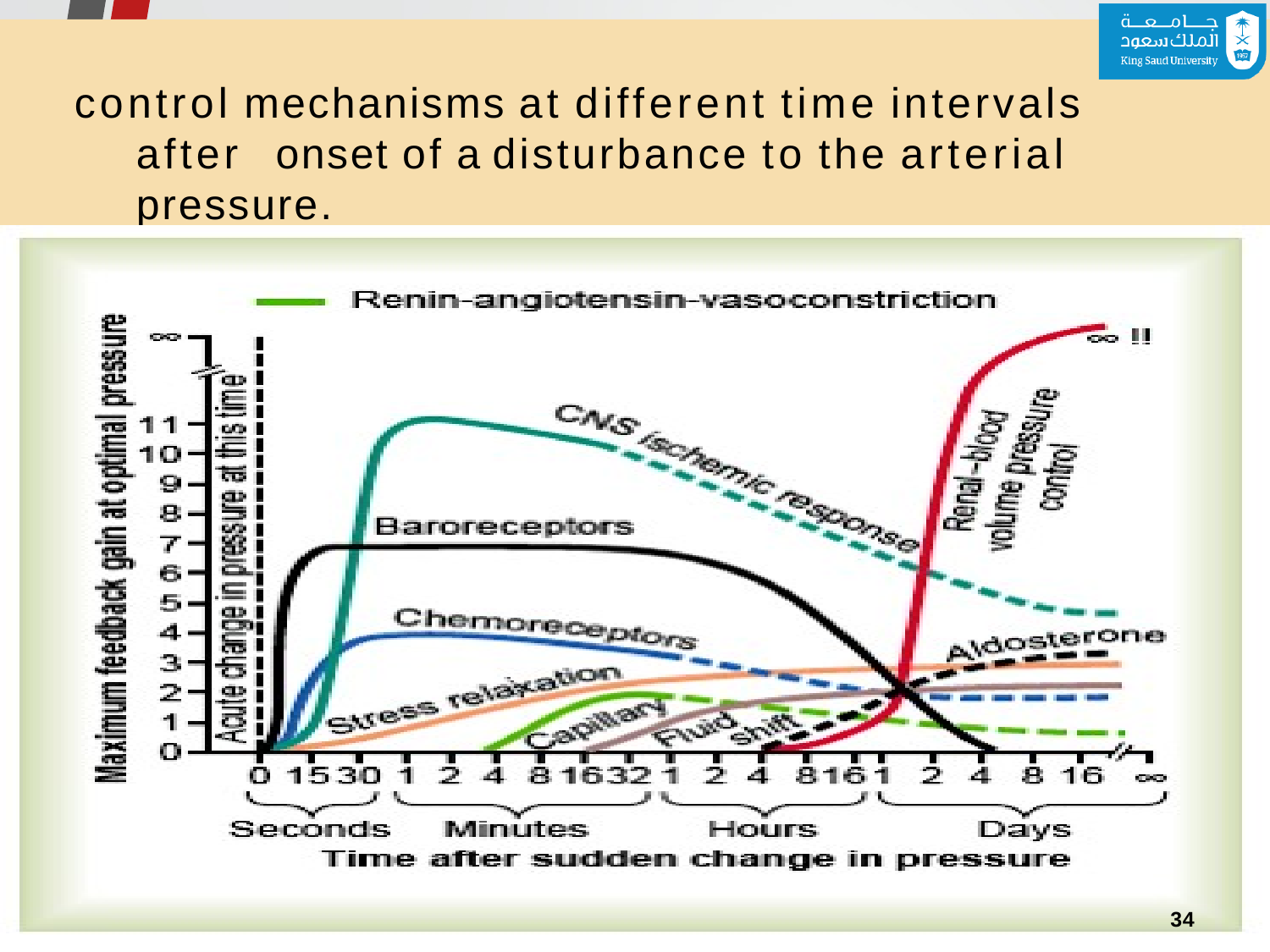

# control mechanisms at different time intervals after  onset of a disturbance to the arterial pressure.

34